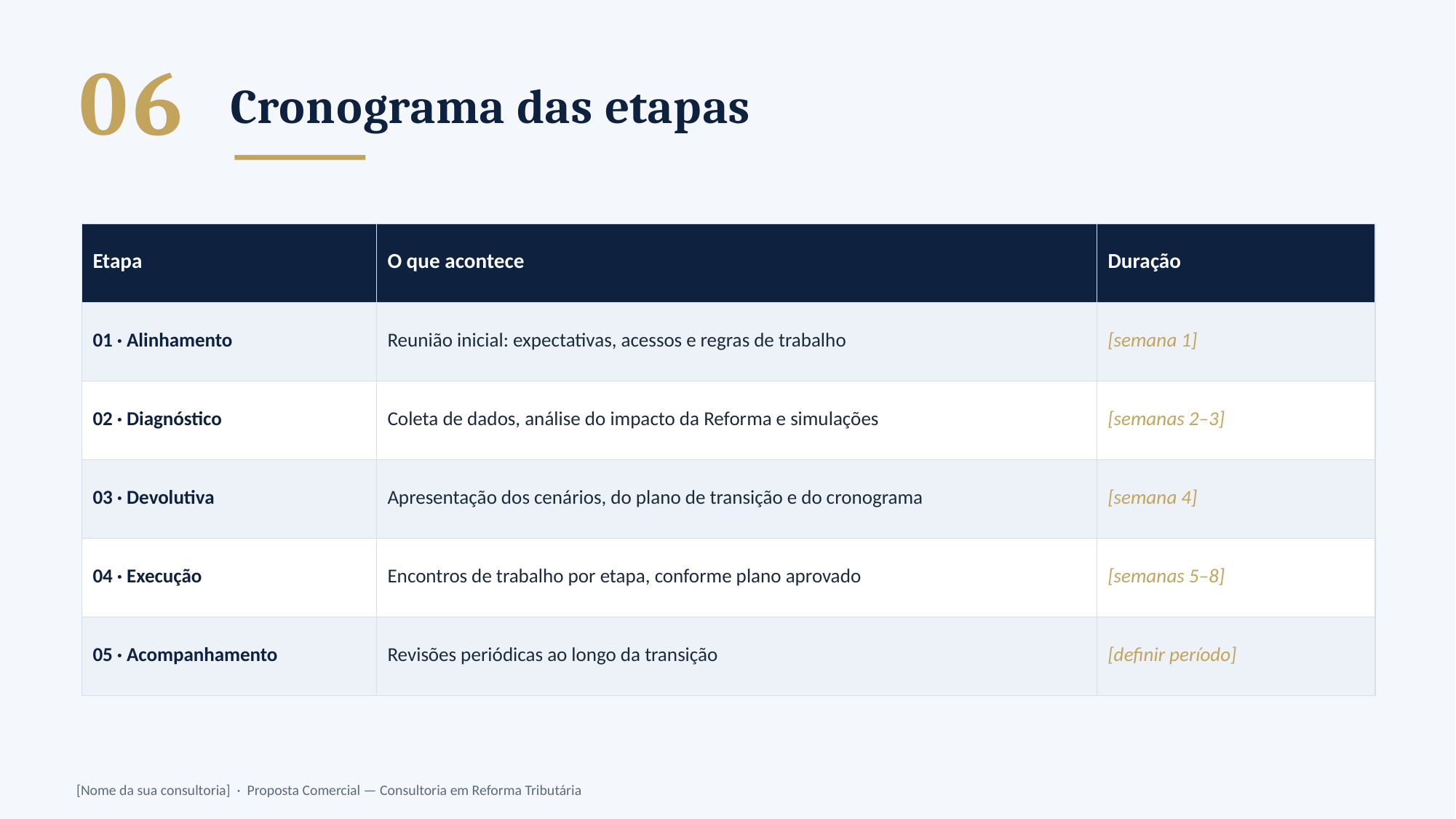

06
Cronograma das etapas

| Etapa | O que acontece | Duração |
| --- | --- | --- |
| 01 · Alinhamento | Reunião inicial: expectativas, acessos e regras de trabalho | [semana 1] |
| 02 · Diagnóstico | Coleta de dados, análise do impacto da Reforma e simulações | [semanas 2–3] |
| 03 · Devolutiva | Apresentação dos cenários, do plano de transição e do cronograma | [semana 4] |
| 04 · Execução | Encontros de trabalho por etapa, conforme plano aprovado | [semanas 5–8] |
| 05 · Acompanhamento | Revisões periódicas ao longo da transição | [definir período] |
[Nome da sua consultoria]  ·  Proposta Comercial — Consultoria em Reforma Tributária